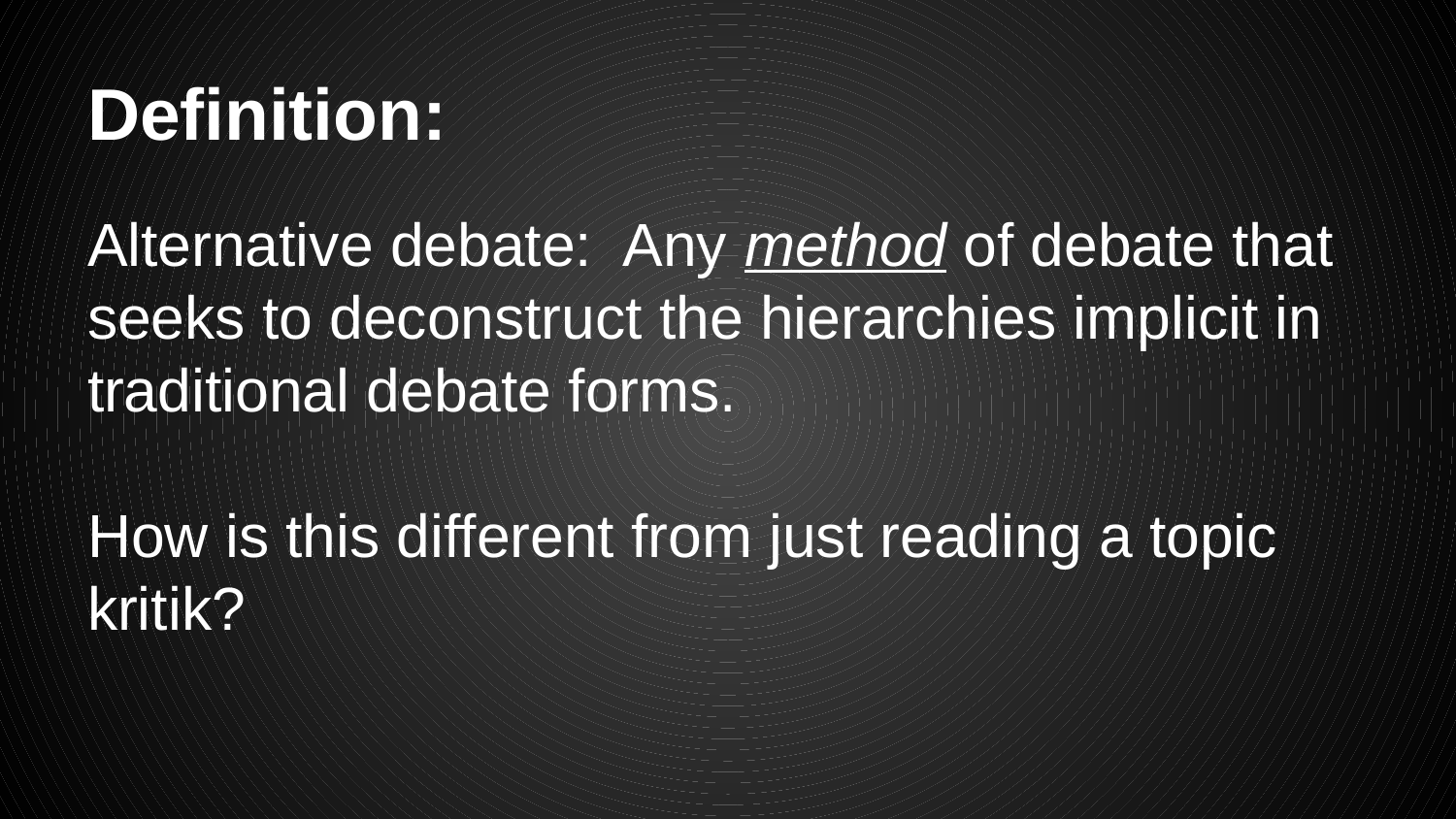

# Definition:
Alternative debate:  Any method of debate that seeks to deconstruct the hierarchies implicit in traditional debate forms.

How is this different from just reading a topic kritik?